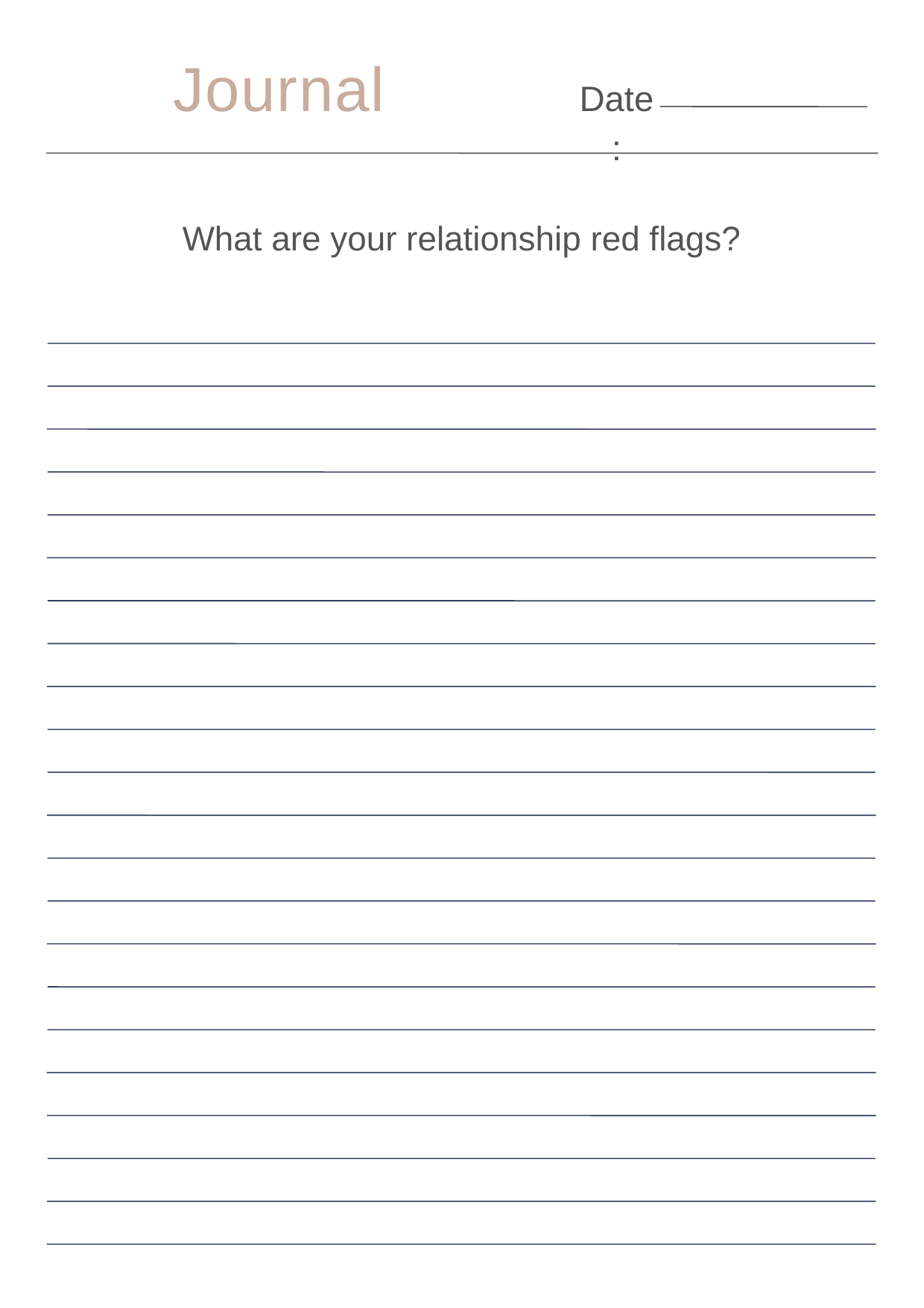

Journal
Date:

What are your relationship red flags?